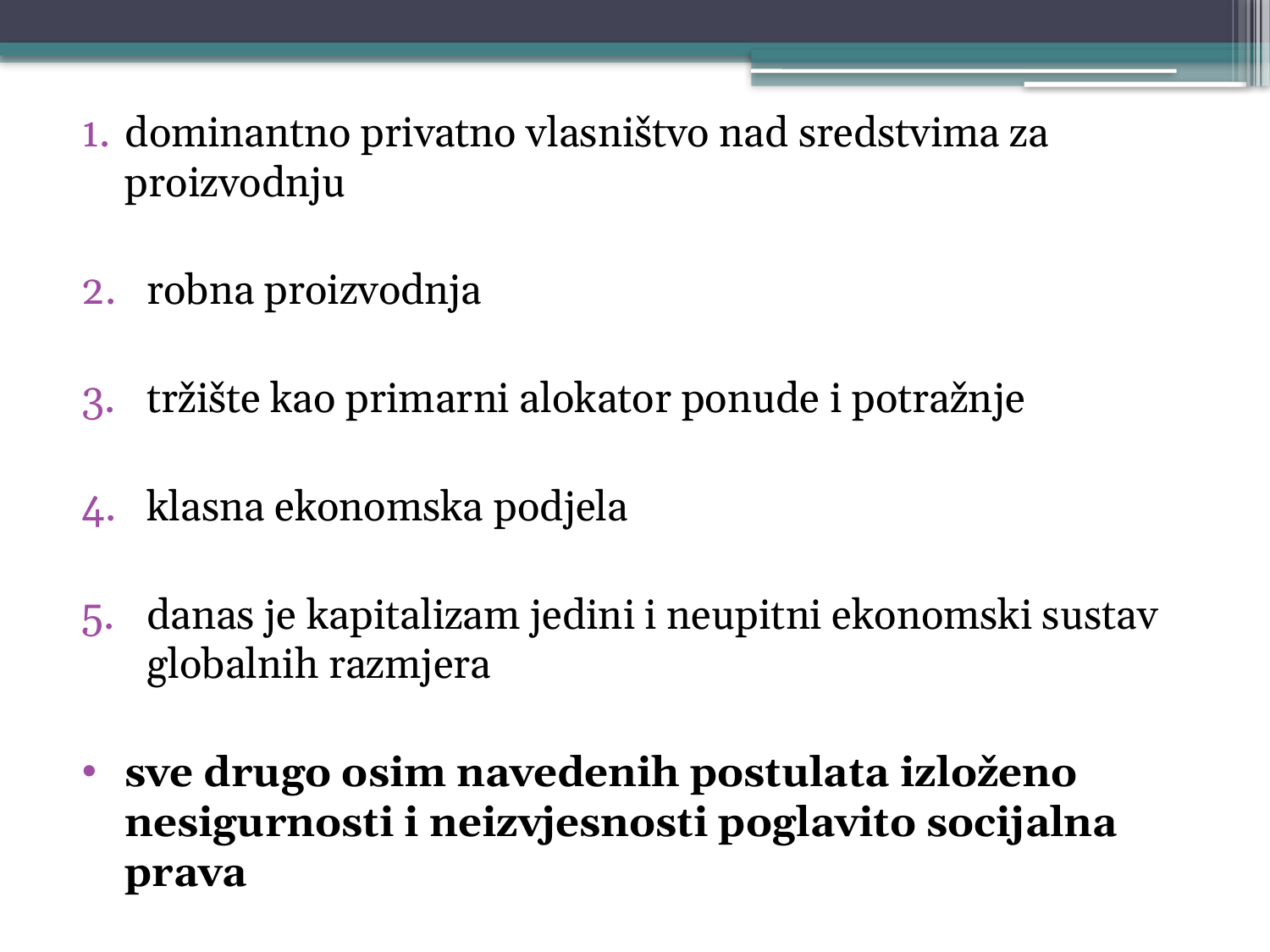

dominantno privatno vlasništvo nad sredstvima za proizvodnju

robna proizvodnja

tržište kao primarni alokator ponude i potražnje

klasna ekonomska podjela

danas je kapitalizam jedini i neupitni ekonomski sustav globalnih razmjera

sve drugo osim navedenih postulata izloženo nesigurnosti i neizvjesnosti poglavito socijalna prava